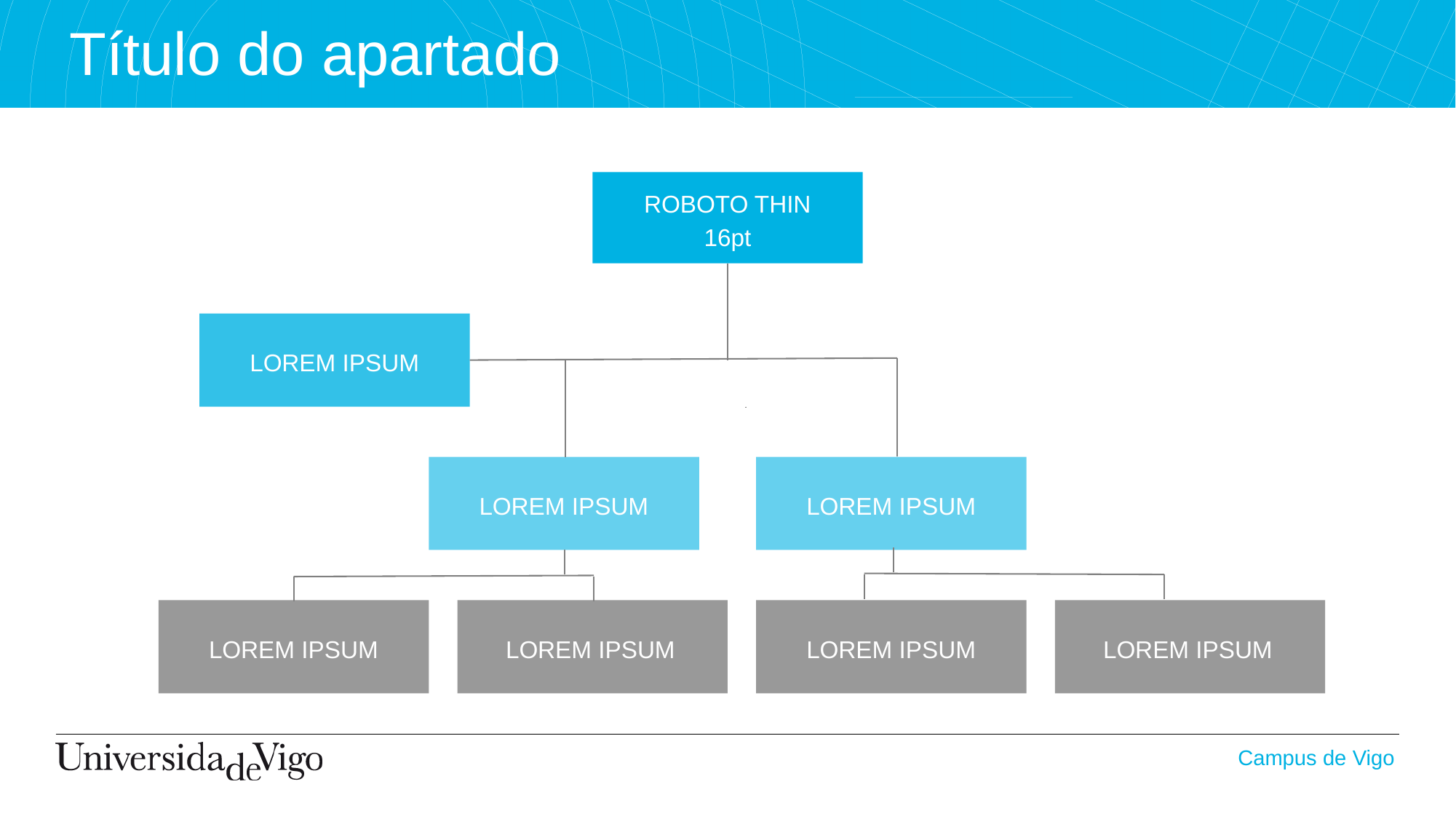

Título do apartado

ROBOTO THIN 16pt

LOREM IPSUM

LOREM IPSUM
LOREM IPSUM

LOREM IPSUM
LOREM IPSUM
LOREM IPSUM
LOREM IPSUM